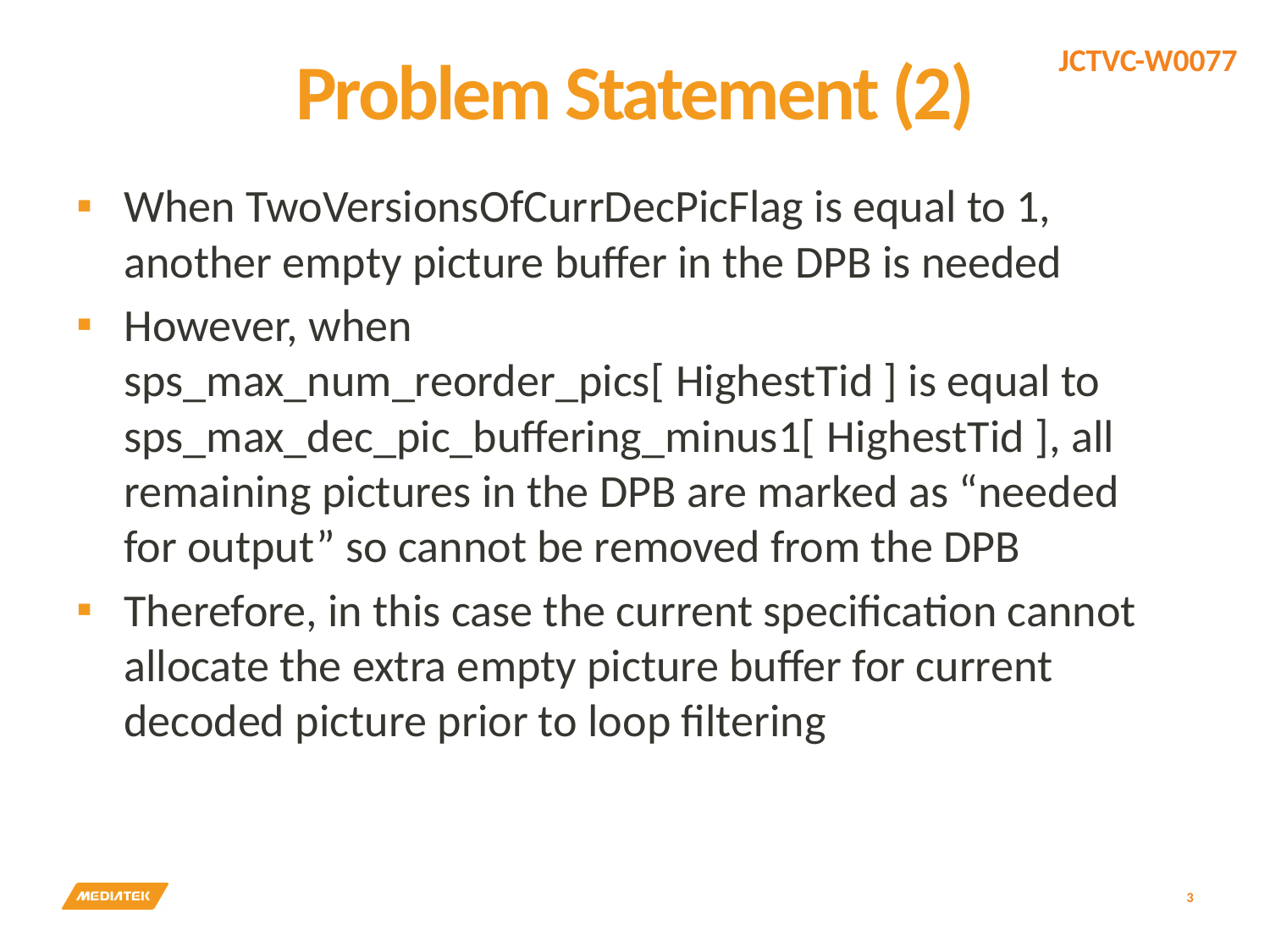

# Problem Statement (2)
When TwoVersionsOfCurrDecPicFlag is equal to 1, another empty picture buffer in the DPB is needed
However, when sps_max_num_reorder_pics[ HighestTid ] is equal to sps_max_dec_pic_buffering_minus1[ HighestTid ], all remaining pictures in the DPB are marked as “needed for output” so cannot be removed from the DPB
Therefore, in this case the current specification cannot allocate the extra empty picture buffer for current decoded picture prior to loop filtering

3